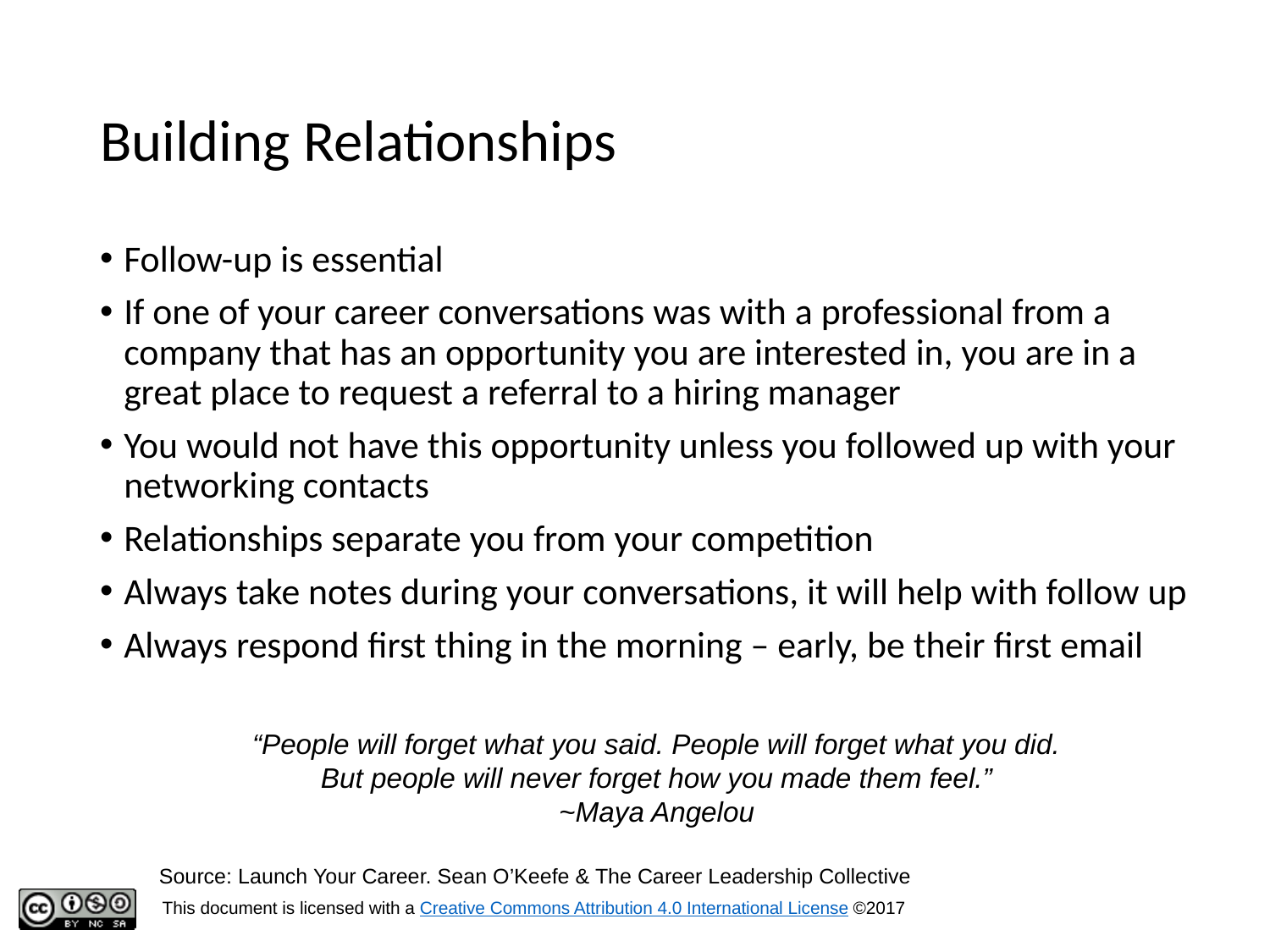

# Building Relationships
Follow-up is essential
If one of your career conversations was with a professional from a company that has an opportunity you are interested in, you are in a great place to request a referral to a hiring manager
You would not have this opportunity unless you followed up with your networking contacts
Relationships separate you from your competition
Always take notes during your conversations, it will help with follow up
Always respond first thing in the morning – early, be their first email
“People will forget what you said. People will forget what you did.
But people will never forget how you made them feel.”
~Maya Angelou
Source: Launch Your Career. Sean O’Keefe & The Career Leadership Collective